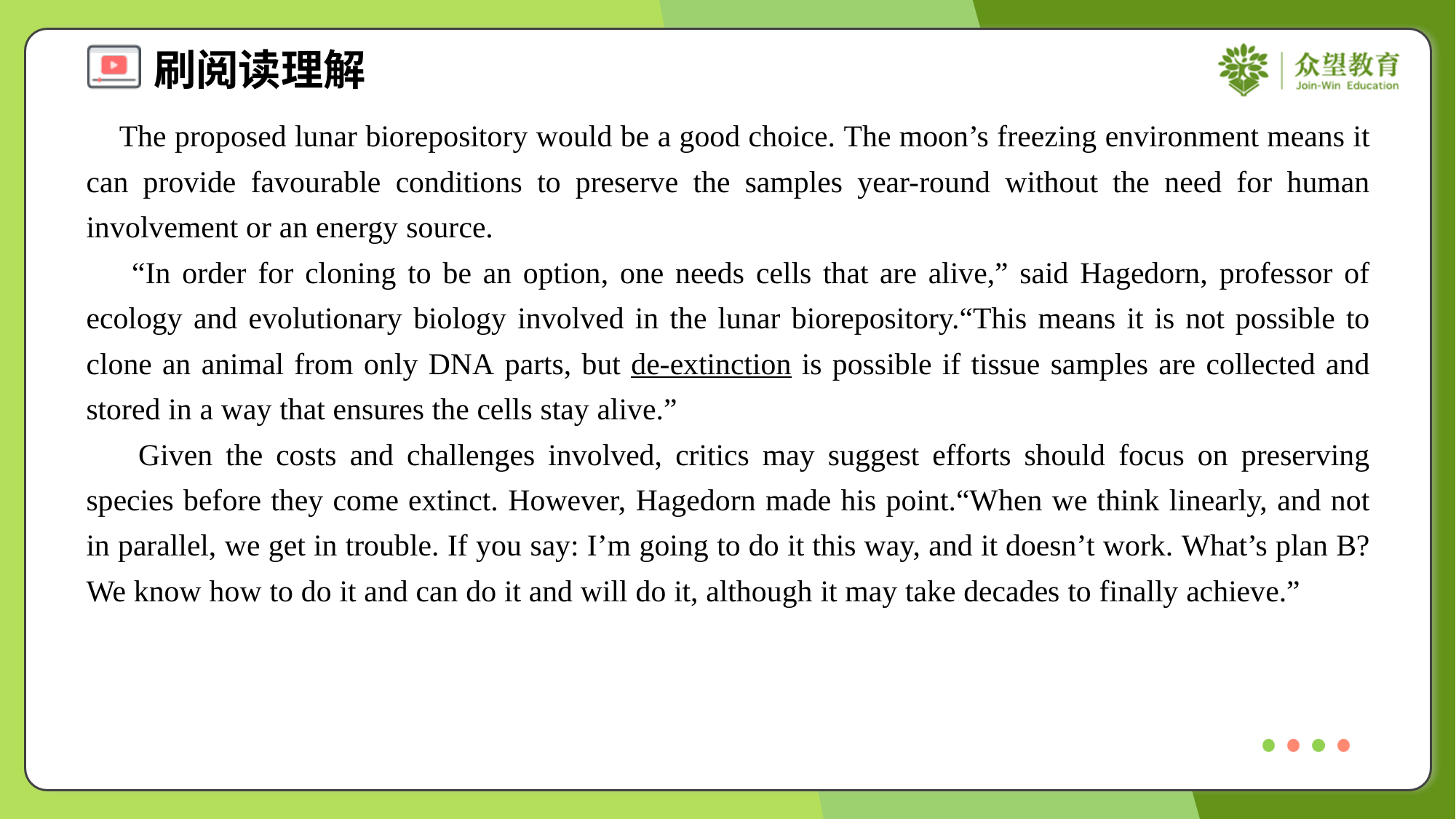

The proposed lunar biorepository would be a good choice. The moon’s freezing environment means it can provide favourable conditions to preserve the samples year-round without the need for human involvement or an energy source.
    “In order for cloning to be an option, one needs cells that are alive,” said Hagedorn, professor of ecology and evolutionary biology involved in the lunar biorepository.“This means it is not possible to clone an animal from only DNA parts, but de-extinction is possible if tissue samples are collected and stored in a way that ensures the cells stay alive.”
    Given the costs and challenges involved, critics may suggest efforts should focus on preserving species before they come extinct. However, Hagedorn made his point.“When we think linearly, and not in parallel, we get in trouble. If you say: I’m going to do it this way, and it doesn’t work. What’s plan B? We know how to do it and can do it and will do it, although it may take decades to finally achieve.”